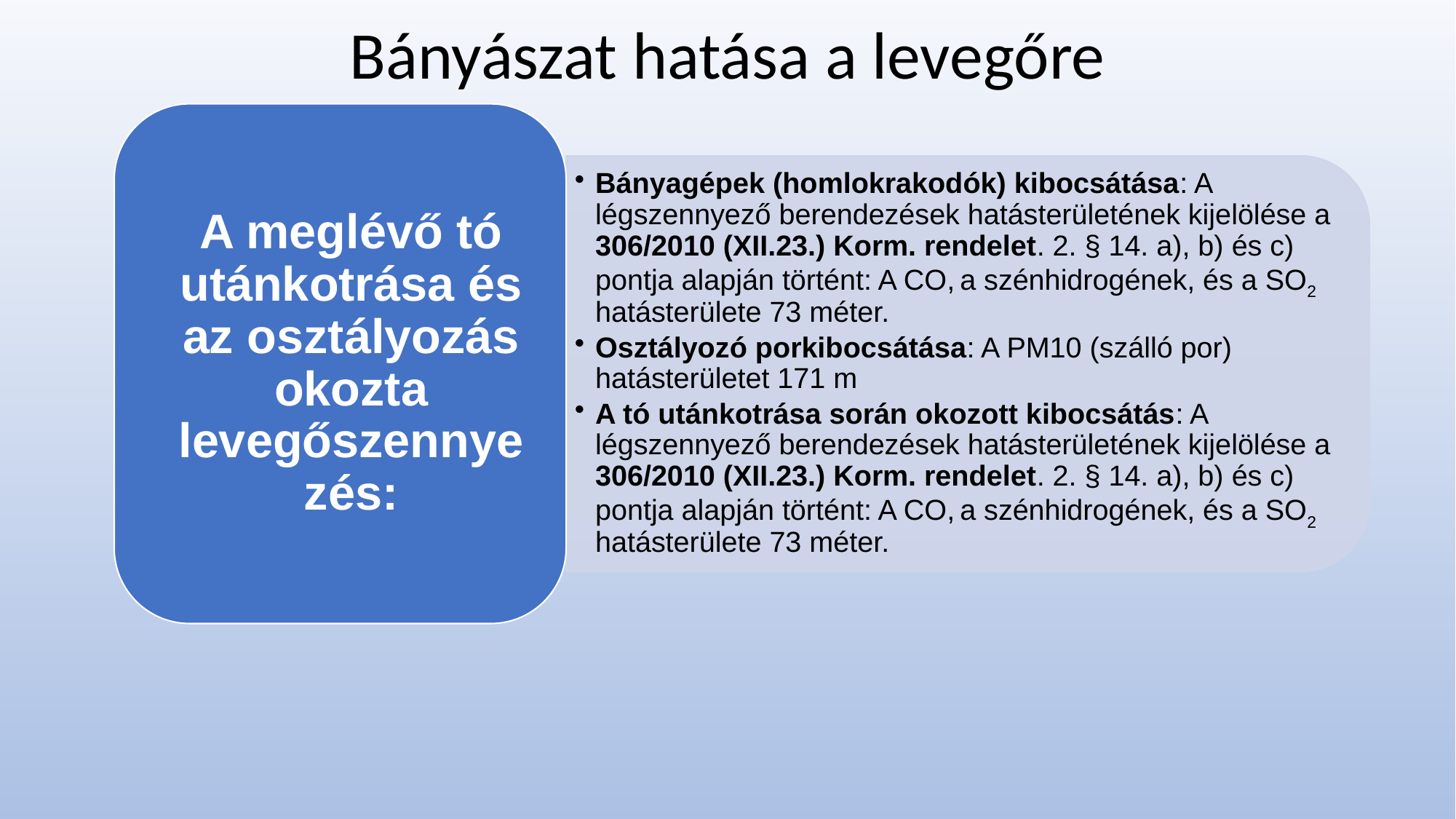

Bányászat hatása a levegőre
Bányagépek (homlokrakodók) kibocsátása: A légszennyező berendezések hatásterületének kijelölése a 306/2010 (XII.23.) Korm. rendelet. 2. § 14. a), b) és c) pontja alapján történt: A CO, a szénhidrogének, és a SO2 hatásterülete 73 méter.
Osztályozó porkibocsátása: A PM10 (szálló por) hatásterületet 171 m
A tó utánkotrása során okozott kibocsátás: A légszennyező berendezések hatásterületének kijelölése a 306/2010 (XII.23.) Korm. rendelet. 2. § 14. a), b) és c) pontja alapján történt: A CO, a szénhidrogének, és a SO2 hatásterülete 73 méter.
A meglévő tó utánkotrása és az osztályozás okozta levegőszennyezés: